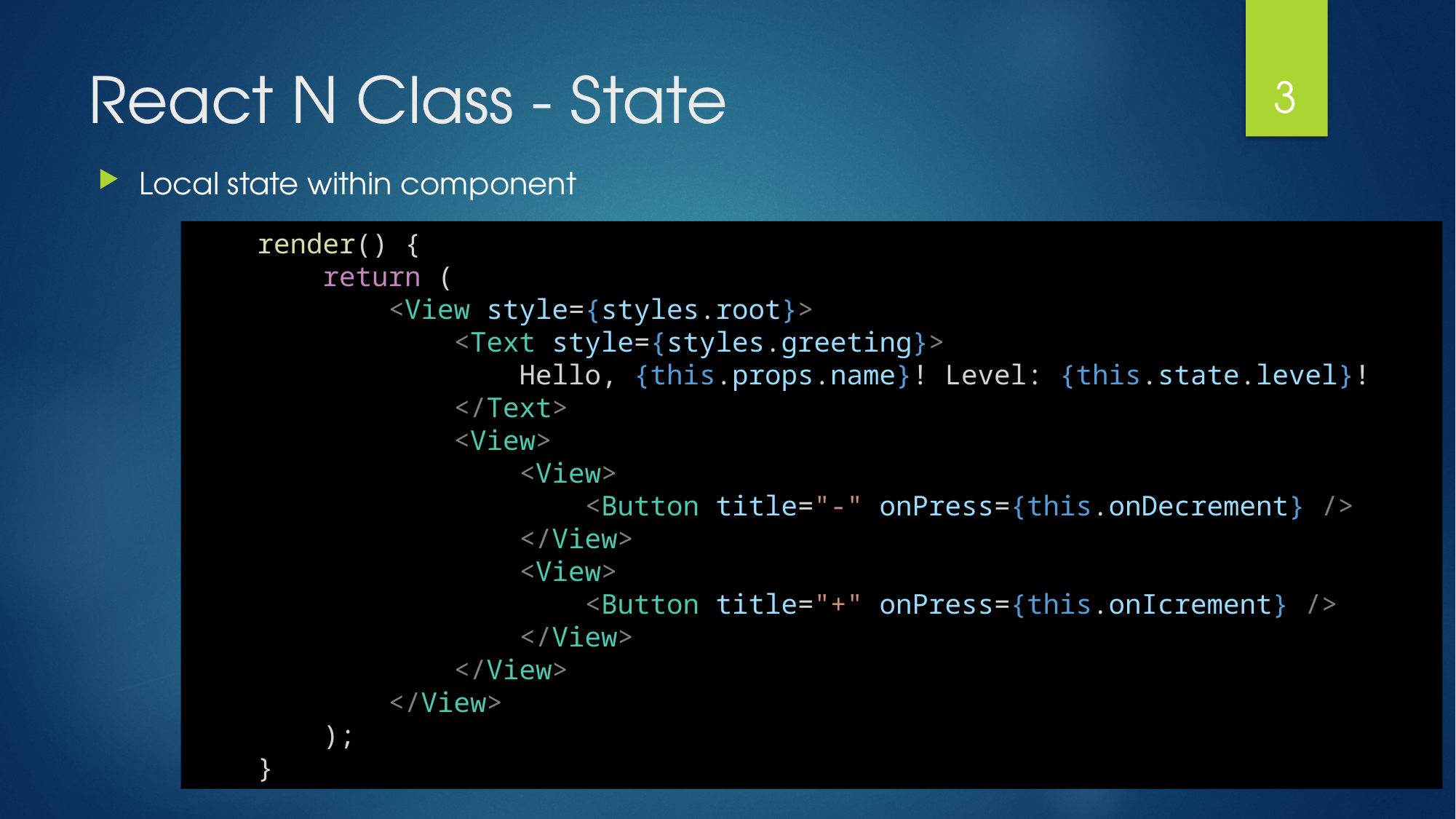

3
# React N Class - State
Local state within component
    render() {
        return (
            <View style={styles.root}>
                <Text style={styles.greeting}>
                    Hello, {this.props.name}! Level: {this.state.level}!
                </Text>
                <View>
                    <View>
                        <Button title="-" onPress={this.onDecrement} />
                    </View>
                    <View>
                        <Button title="+" onPress={this.onIcrement} />
                    </View>
                </View>
            </View>
        );
    }